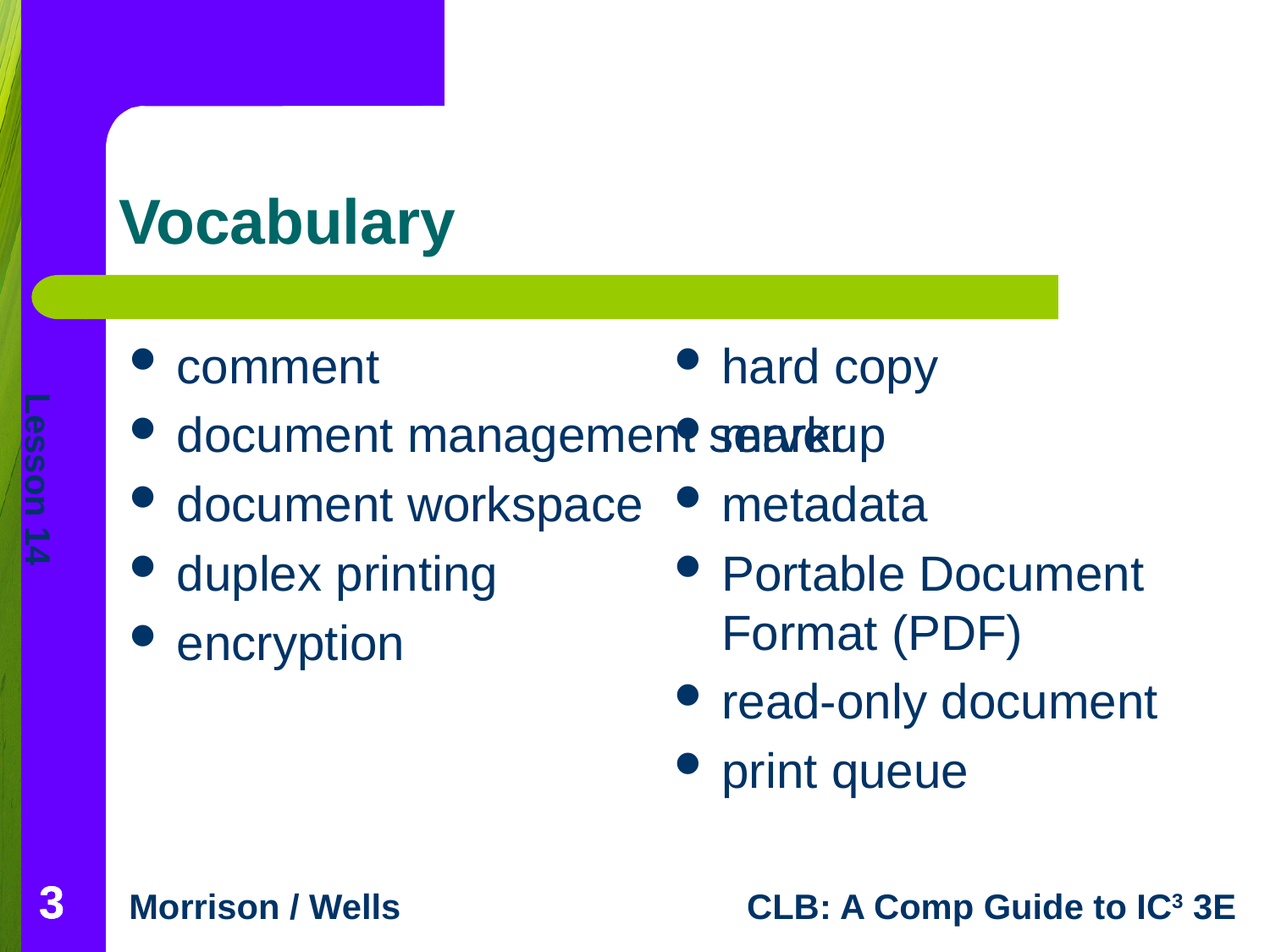

# Vocabulary
comment
document management server
document workspace
duplex printing
encryption

hard copy
markup
metadata
Portable Document Format (PDF)
read-only document
print queue

3
3
3